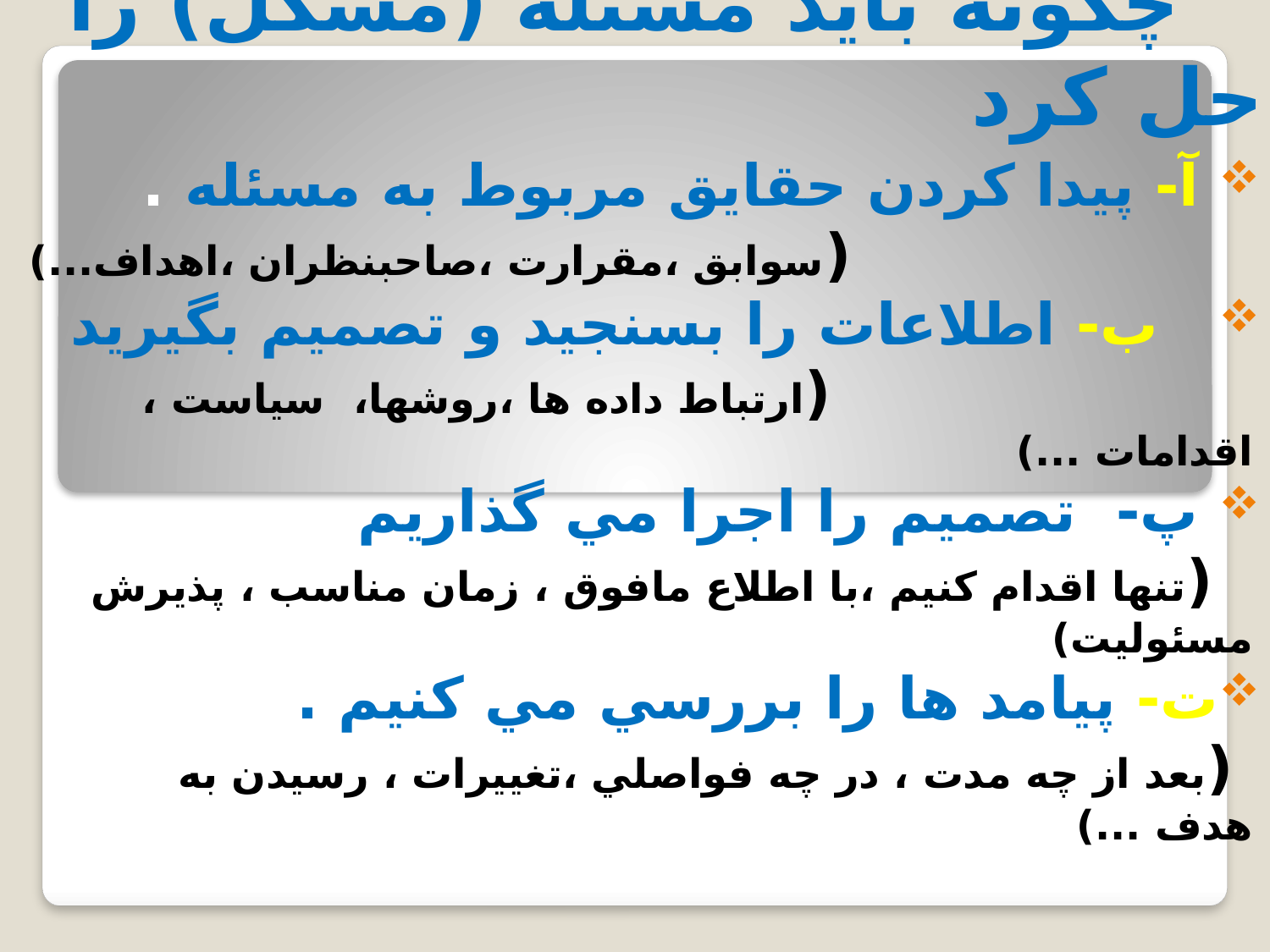

# چگونه بايد مسئله (مشكل) را حل كرد
 آ- پيدا كردن حقايق مربوط به مسئله .
                    (سوابق ،مقرارت ،صاحبنظران ،اهداف...)
   ب- اطلاعات را بسنجيد و تصميم بگيريد
                     (ارتباط داده ها ،روشها،  سياست ، اقدامات ...)
 پ-  تصميم را اجرا مي گذاريم
  (تنها اقدام كنيم ،با اطلاع مافوق ، زمان مناسب ، پذيرش مسئوليت)
ت- پيامد ها را بررسي مي كنيم .
 (بعد از چه مدت ، در چه فواصلي ،تغييرات ، رسيدن به هدف ...)